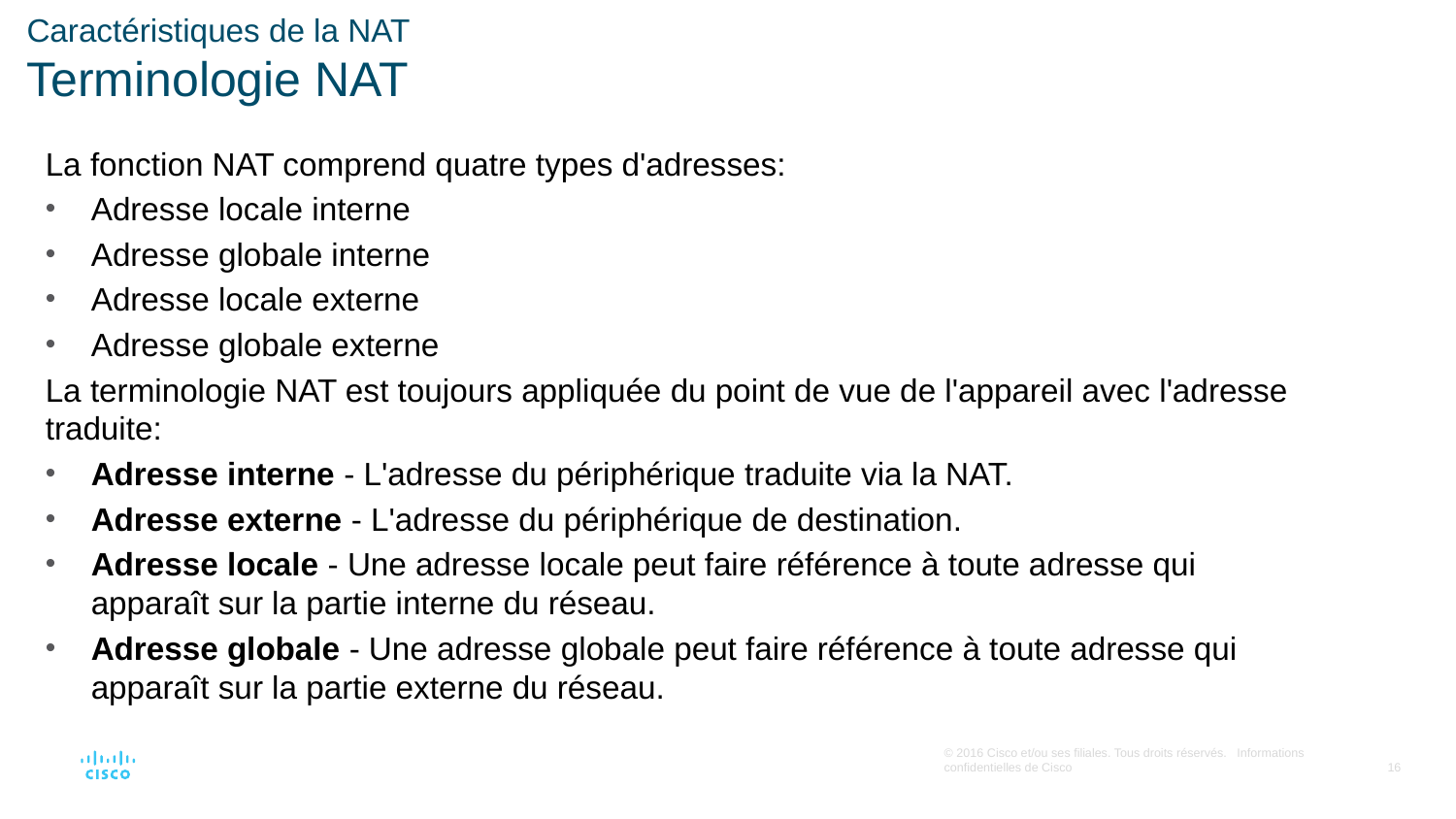

# Caractéristiques de la NAT Terminologie NAT
La fonction NAT comprend quatre types d'adresses:
Adresse locale interne
Adresse globale interne
Adresse locale externe
Adresse globale externe
La terminologie NAT est toujours appliquée du point de vue de l'appareil avec l'adresse traduite:
Adresse interne - L'adresse du périphérique traduite via la NAT.
Adresse externe - L'adresse du périphérique de destination.
Adresse locale - Une adresse locale peut faire référence à toute adresse qui apparaît sur la partie interne du réseau.
Adresse globale - Une adresse globale peut faire référence à toute adresse qui apparaît sur la partie externe du réseau.